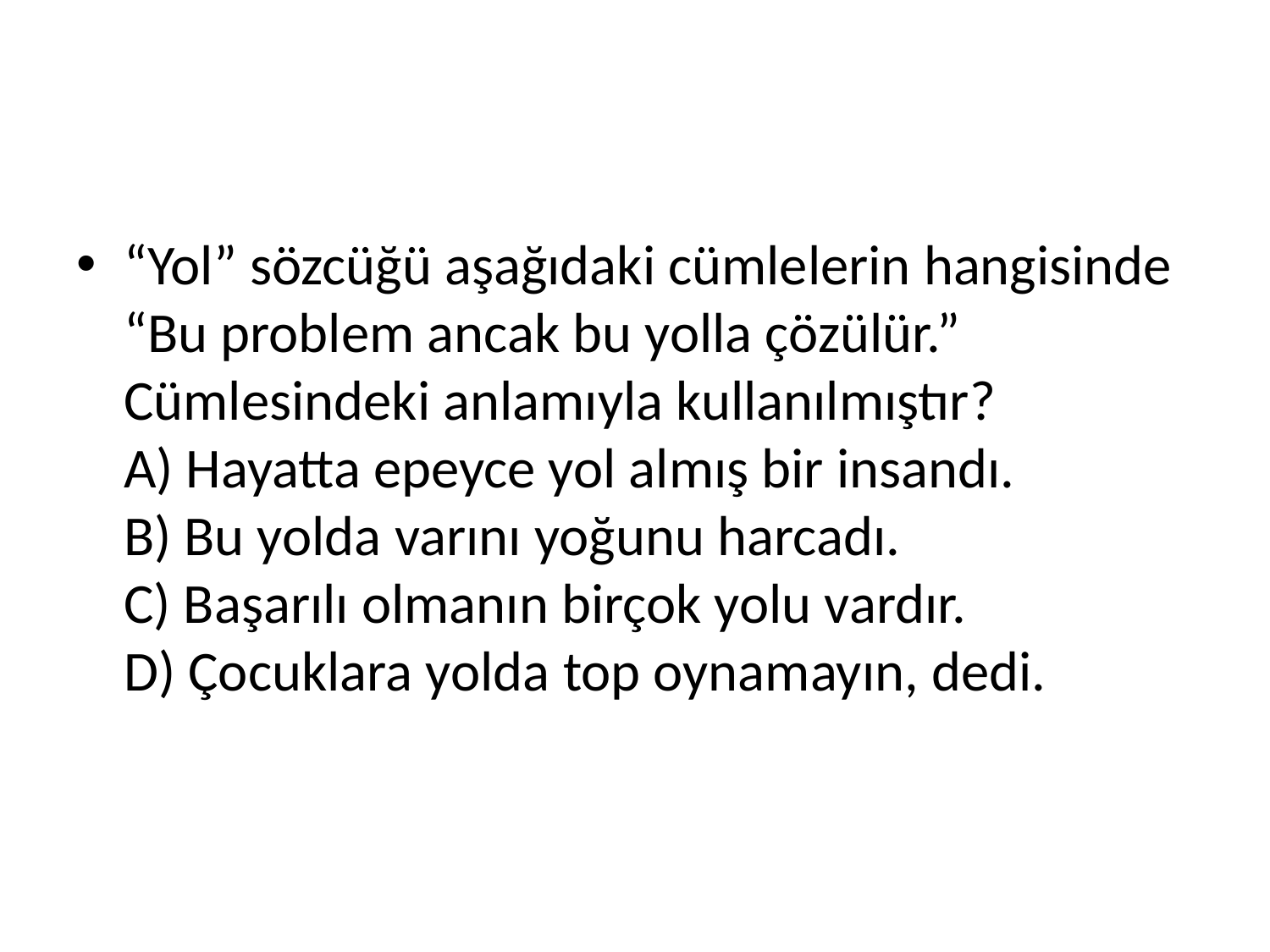

#
“Yol” sözcüğü aşağıdaki cümlelerin hangisinde “Bu problem ancak bu yolla çözülür.” Cümlesindeki anlamıyla kullanılmıştır? 
A) Hayatta epeyce yol almış bir insandı. 
B) Bu yolda varını yoğunu harcadı. 
C) Başarılı olmanın birçok yolu vardır. 
D) Çocuklara yolda top oynamayın, dedi.